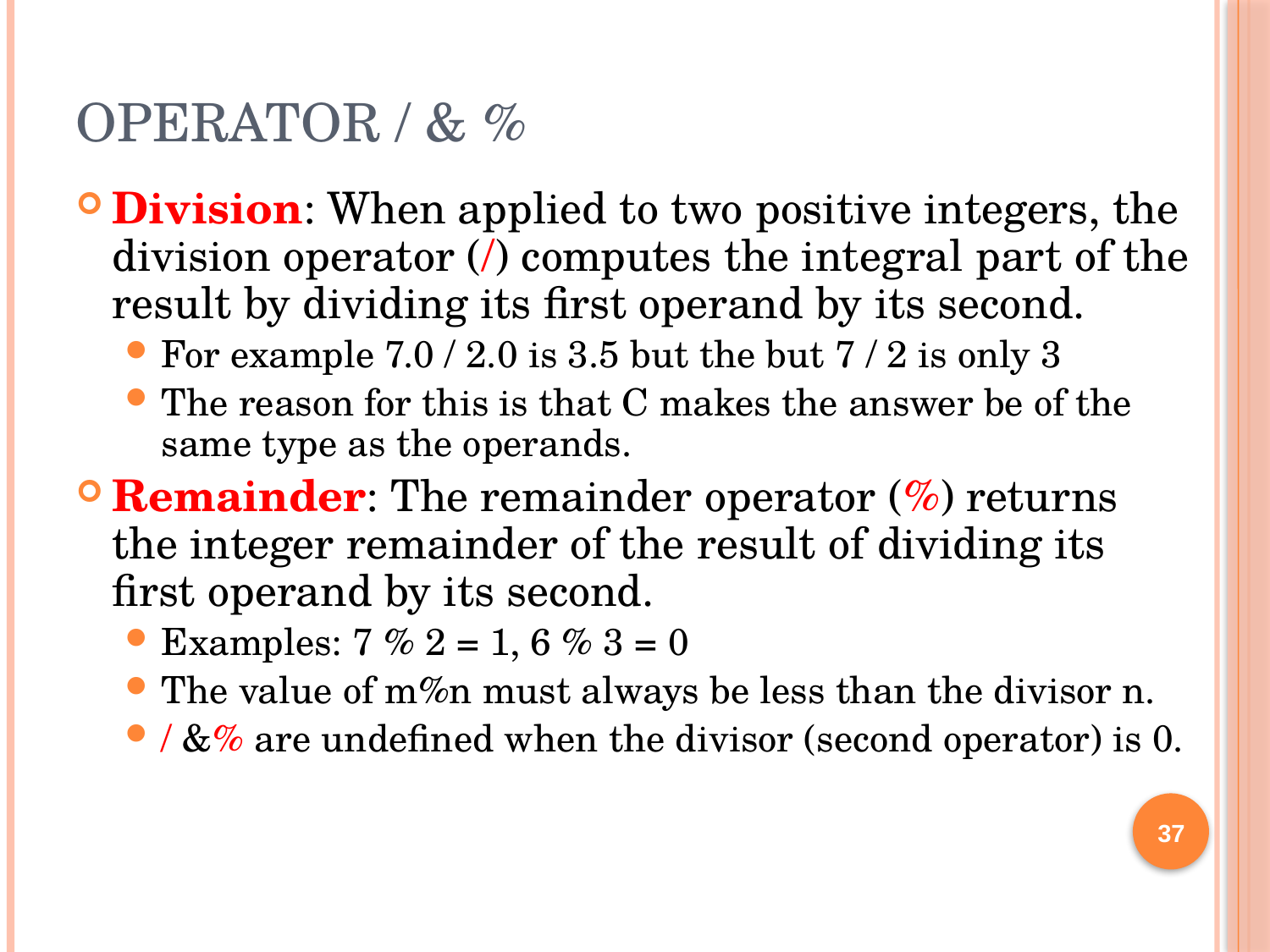

# Operator / & %
Division: When applied to two positive integers, the division operator (/) computes the integral part of the result by dividing its first operand by its second.
For example 7.0 / 2.0 is 3.5 but the but 7 / 2 is only 3
The reason for this is that C makes the answer be of the same type as the operands.
Remainder: The remainder operator (%) returns the integer remainder of the result of dividing its first operand by its second.
Examples: 7 % 2 = 1, 6 % 3 = 0
The value of m%n must always be less than the divisor n.
/ &% are undefined when the divisor (second operator) is 0.
37